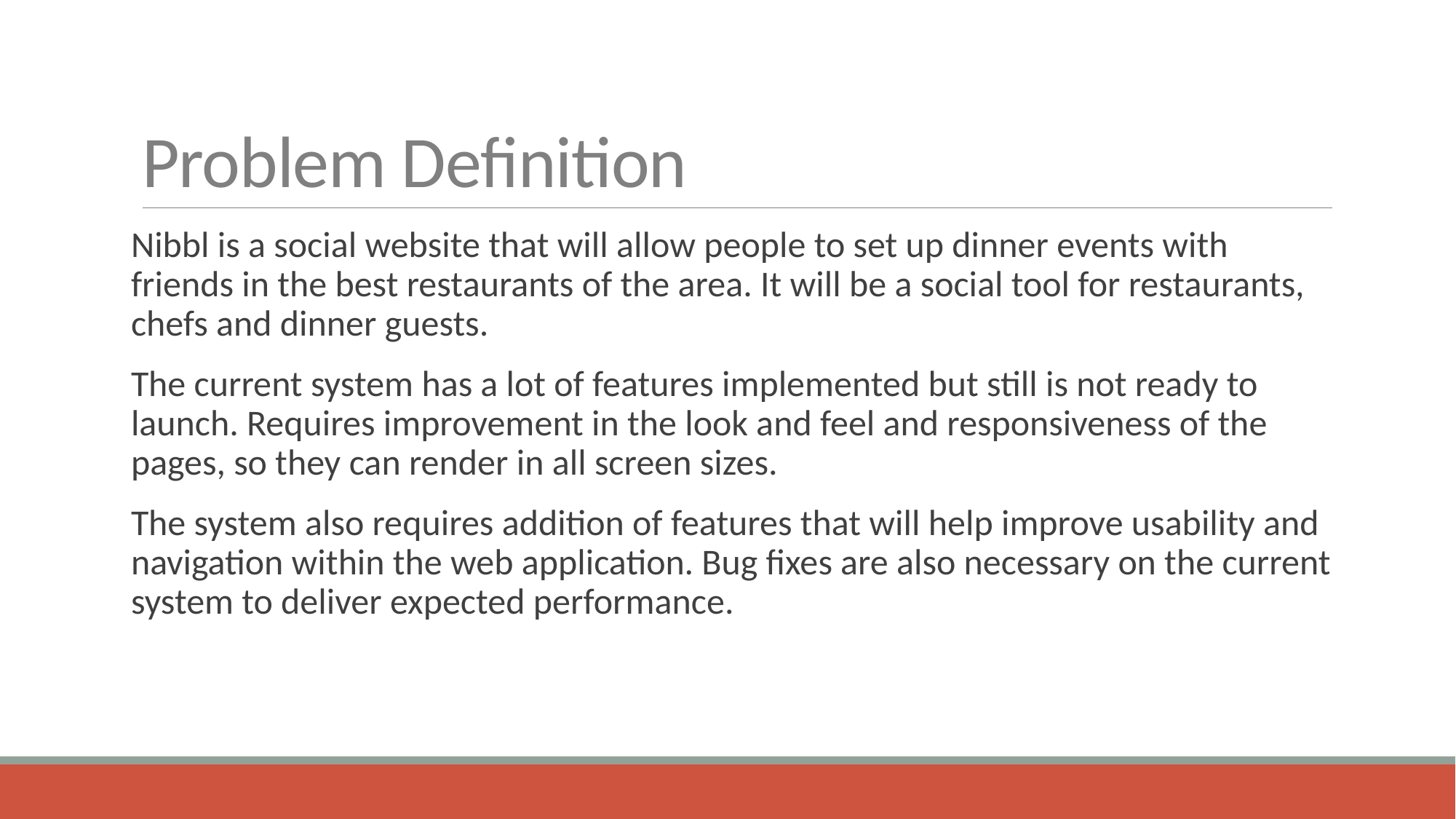

# Problem Definition
Nibbl is a social website that will allow people to set up dinner events with friends in the best restaurants of the area. It will be a social tool for restaurants, chefs and dinner guests.
The current system has a lot of features implemented but still is not ready to launch. Requires improvement in the look and feel and responsiveness of the pages, so they can render in all screen sizes.
The system also requires addition of features that will help improve usability and navigation within the web application. Bug fixes are also necessary on the current system to deliver expected performance.